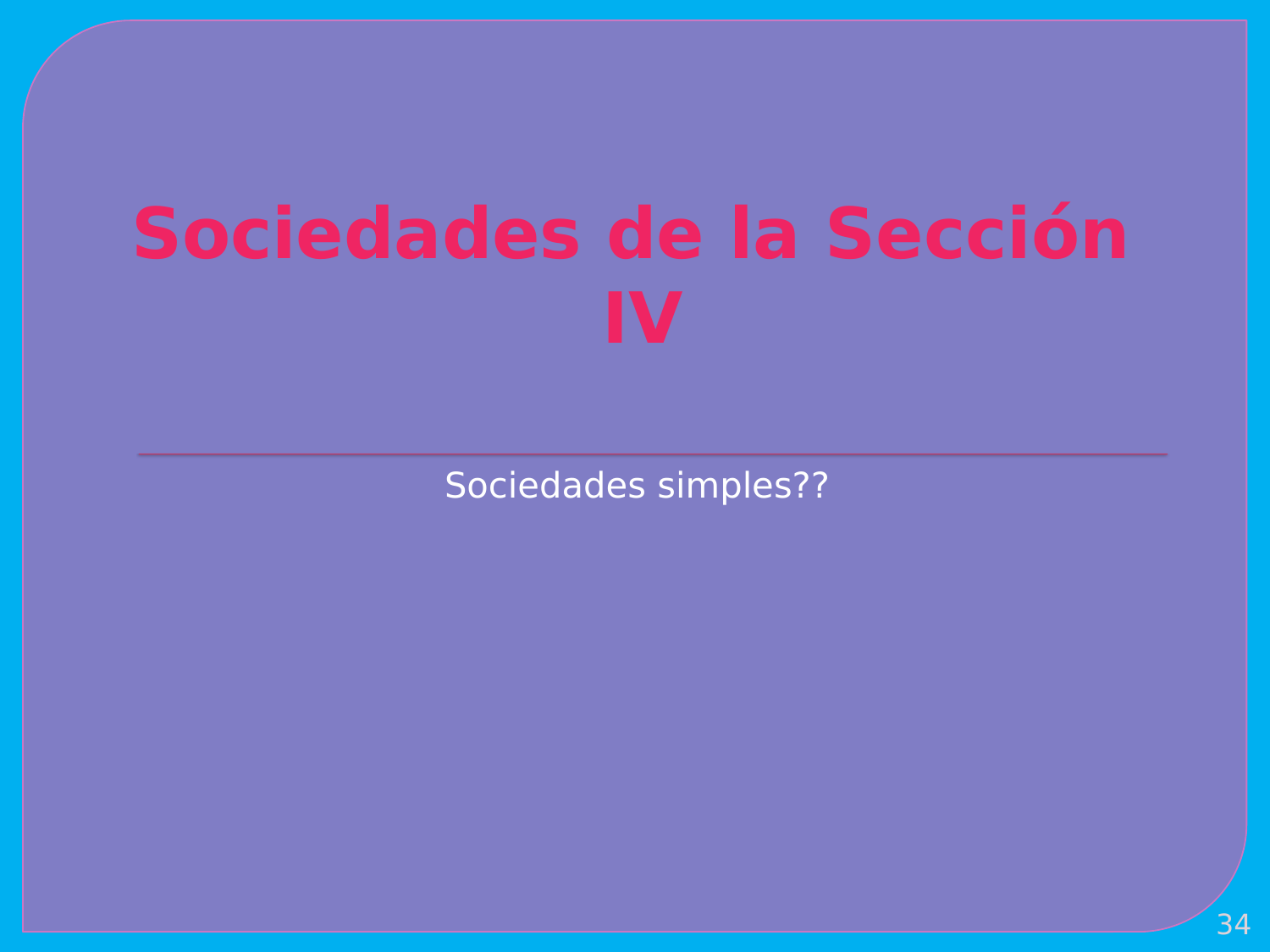

# Sociedades de la Sección  IV
Sociedades simples??

34